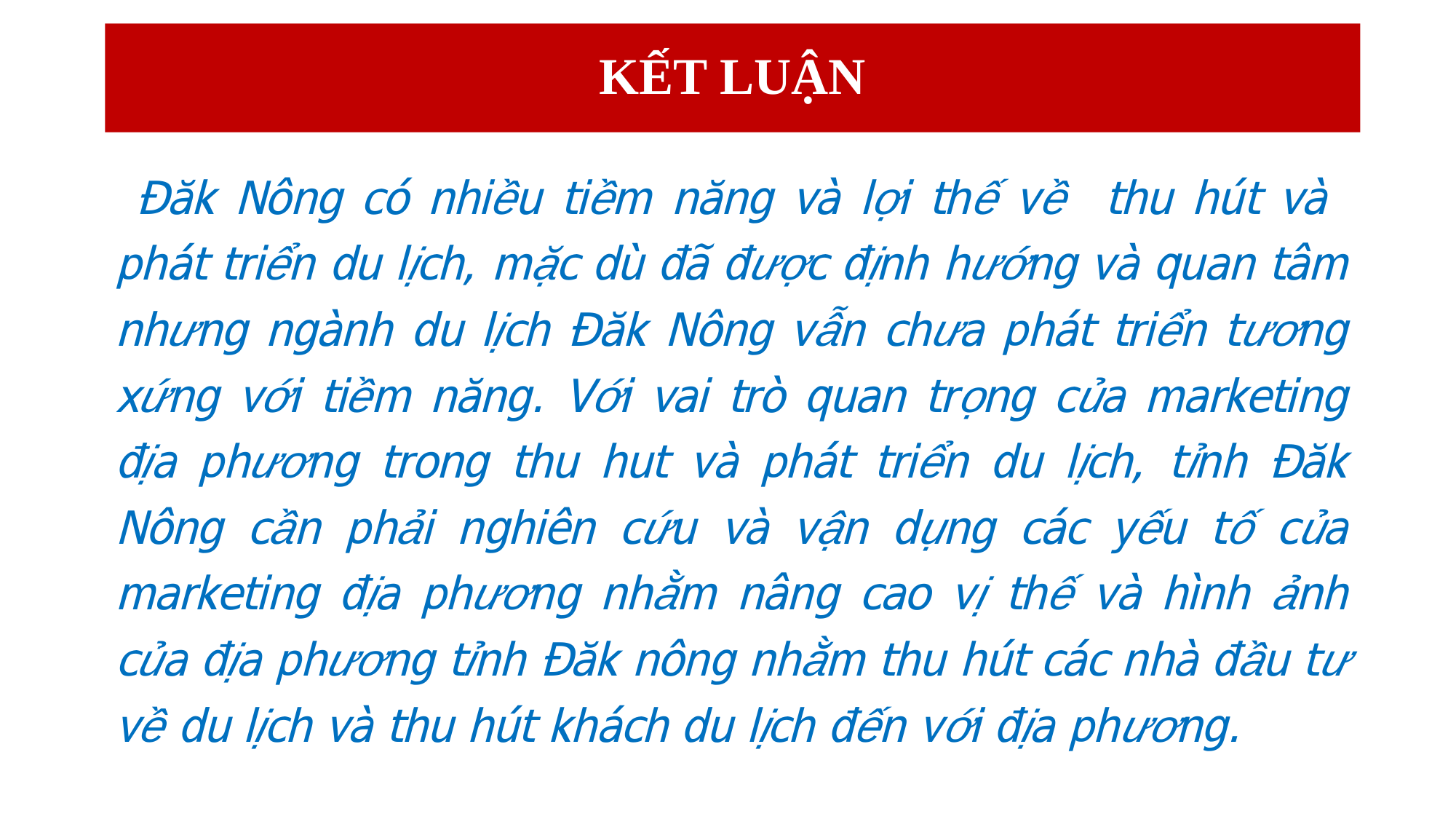

# KẾT LUẬN
 Đăk Nông có nhiều tiềm năng và lợi thế về  thu hút và  phát triển du lịch, mặc dù đã được định hướng và quan tâm nhưng ngành du lịch Đăk Nông vẫn chưa phát triển tương xứng với tiềm năng. Với vai trò quan trọng của marketing địa phương trong thu hut và phát triển du lịch, tỉnh Đăk Nông cần phải nghiên cứu và vận dụng các yếu tố của marketing địa phương nhằm nâng cao vị thế và hình ảnh của địa phương tỉnh Đăk nông nhằm thu hút các nhà đầu tư về du lịch và thu hút khách du lịch đến với địa phương.